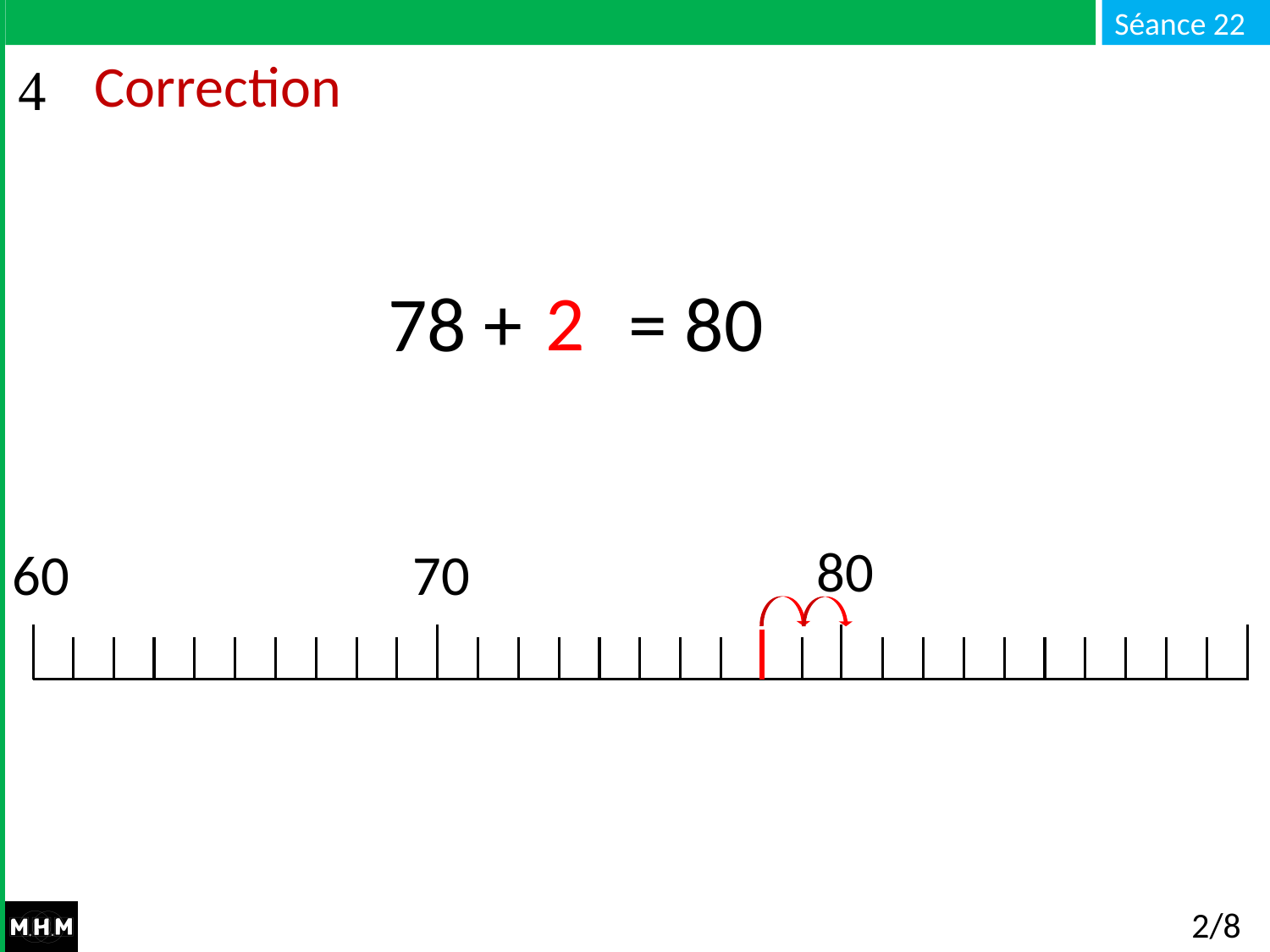

# Correction
2
 78 + …  = 80
80
60
70

2/8